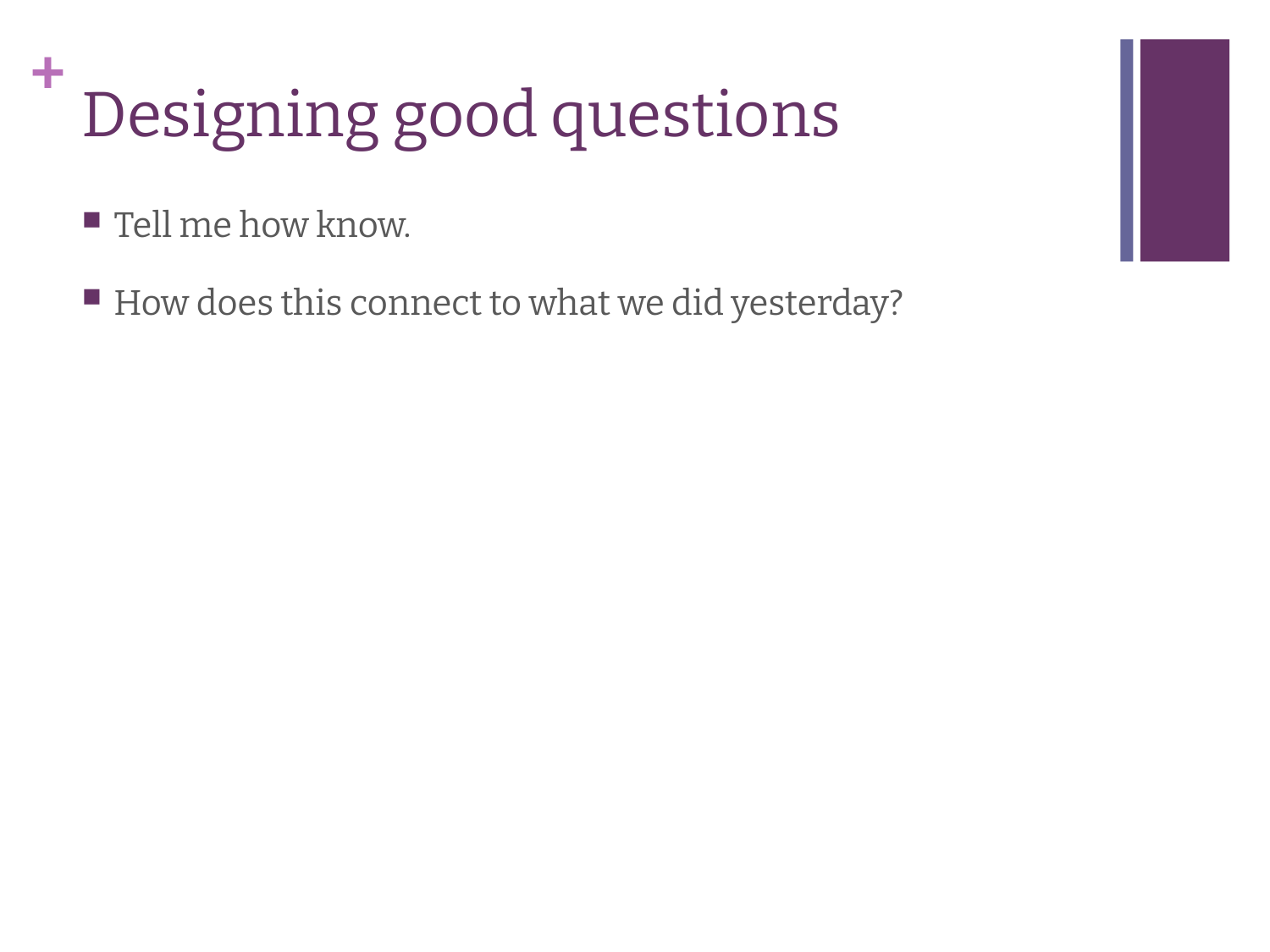

# Designing good questions
Tell me how know.
How does this connect to what we did yesterday?